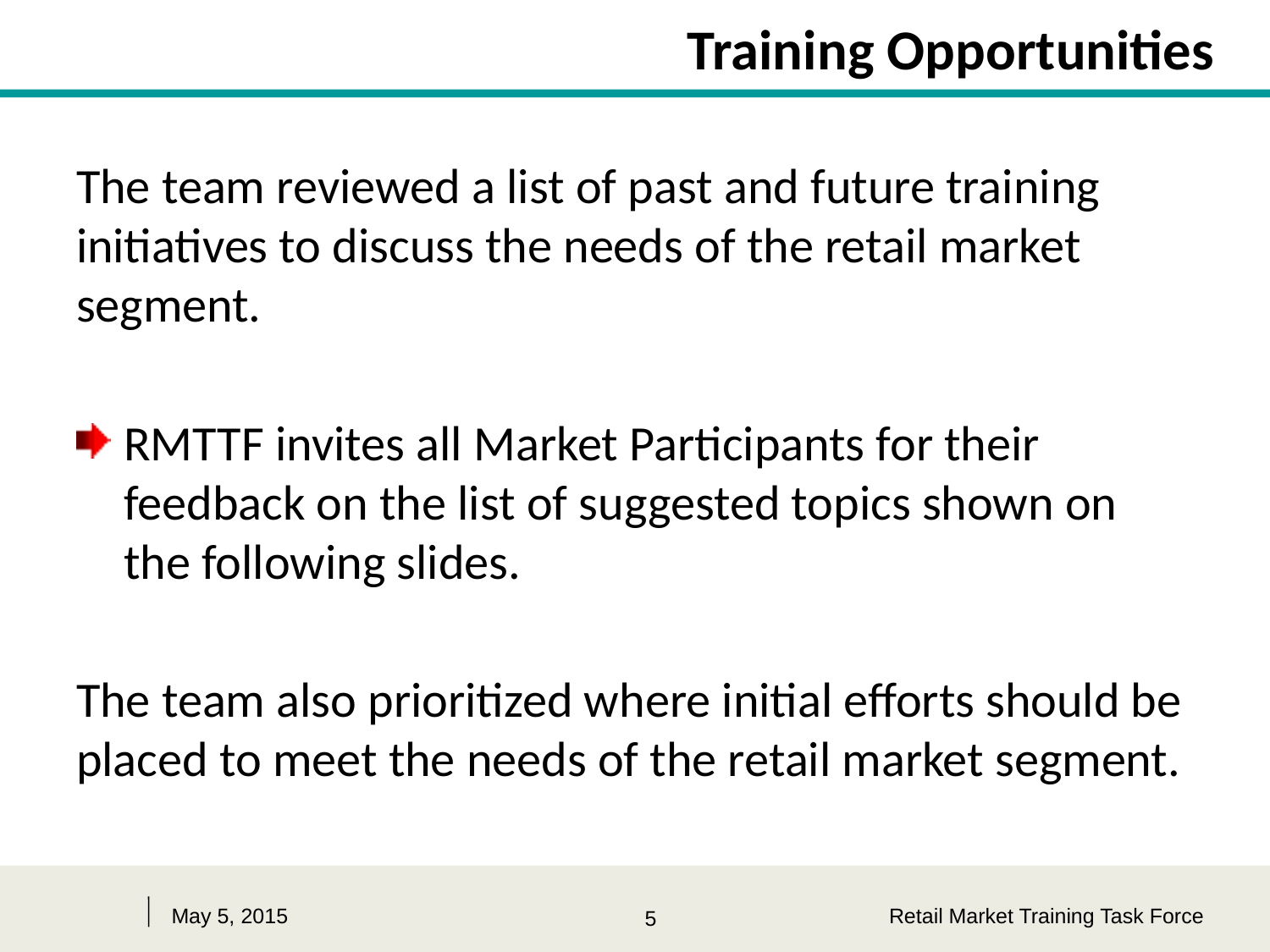

# Training Opportunities
The team reviewed a list of past and future training initiatives to discuss the needs of the retail market segment.

RMTTF invites all Market Participants for their feedback on the list of suggested topics shown on the following slides.

The team also prioritized where initial efforts should be placed to meet the needs of the retail market segment.

May 5, 2015
Retail Market Training Task Force